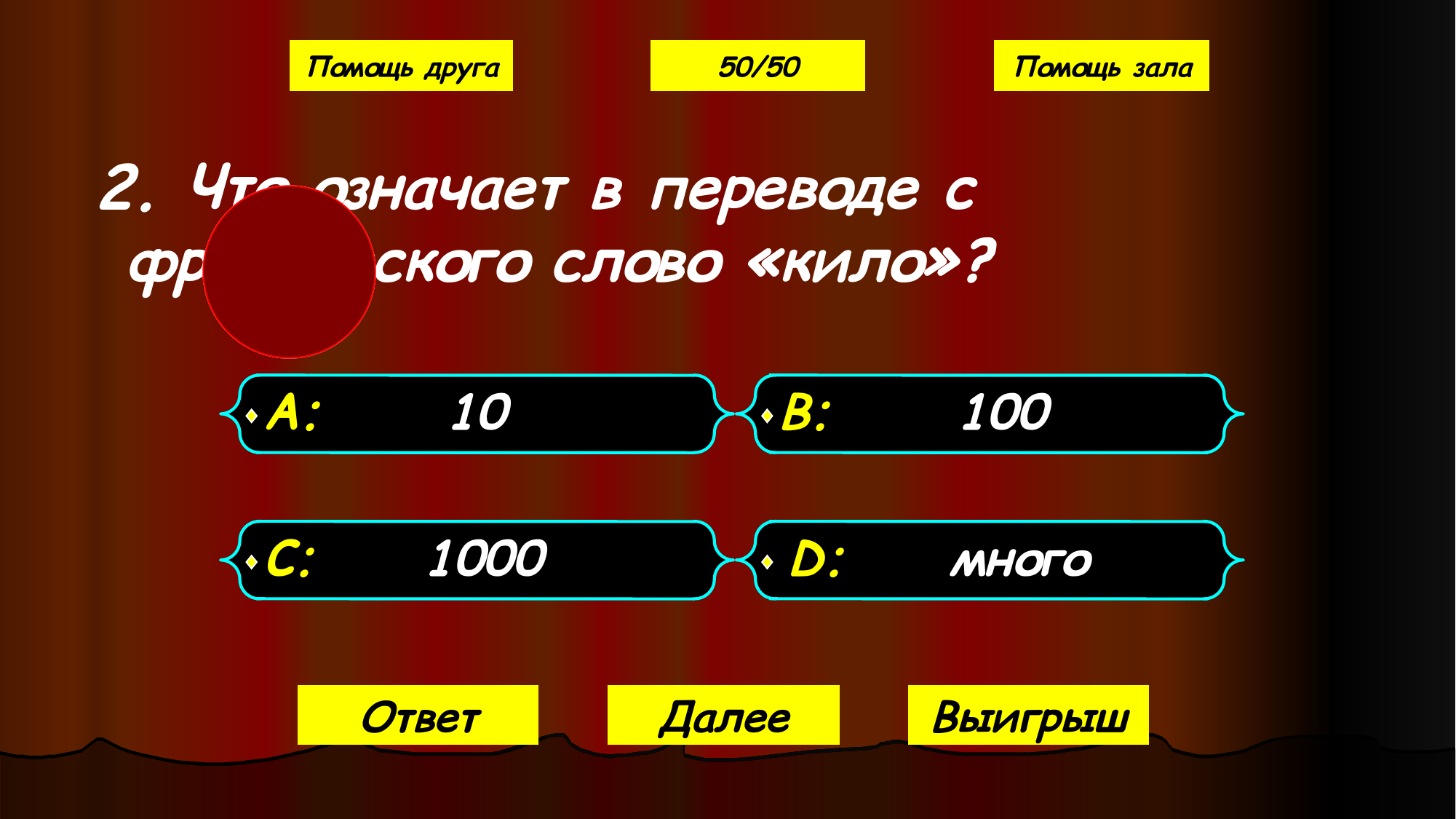

Помощь друга
50/50
Помощь зала
 2. Что означает в переводе с французского слово «кило»?

А:      10
В:      100

С:          1000

D:     много

Ответ
Далее
Выигрыш